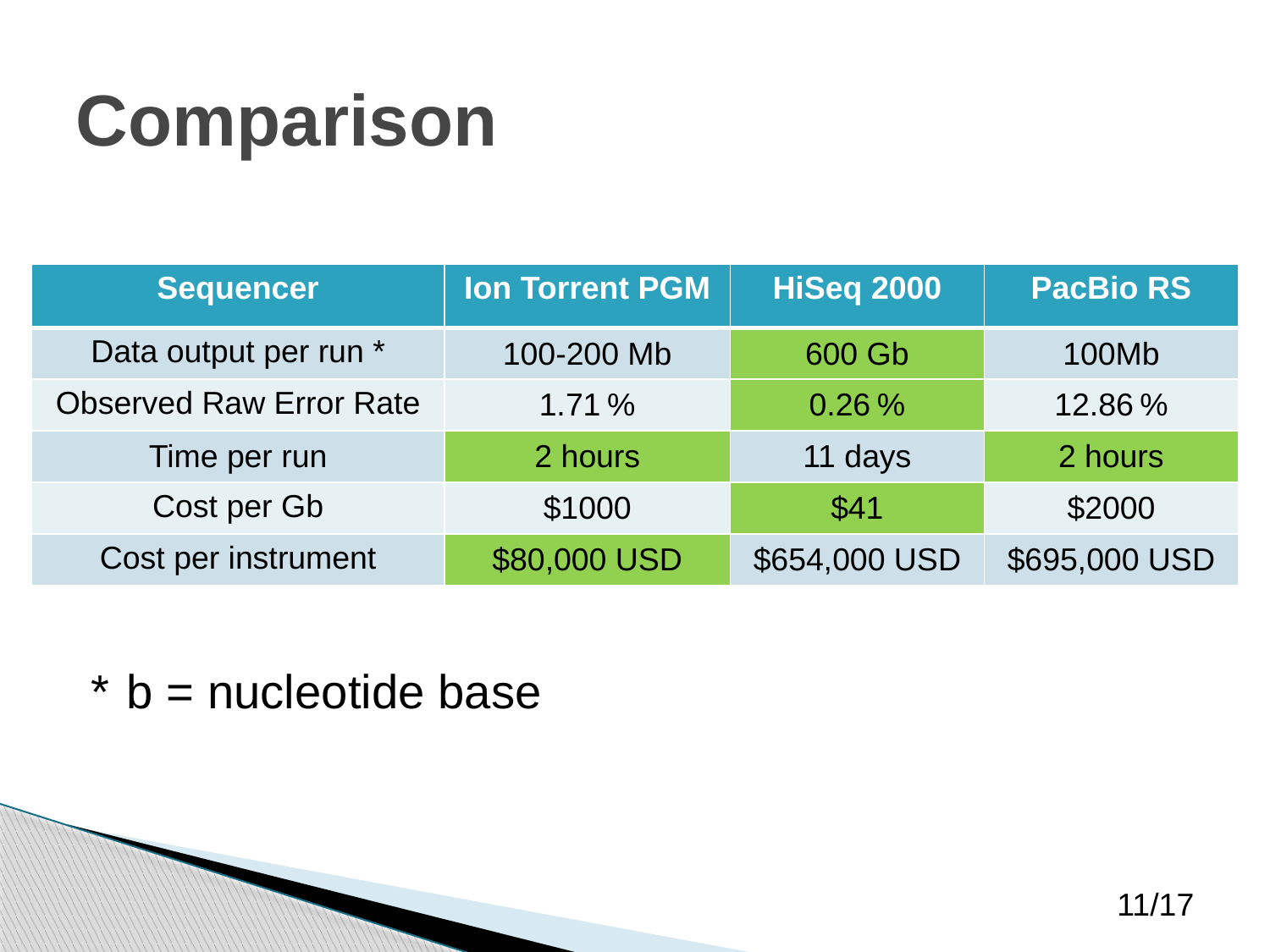

# Comparison

*	b = nucleotide base
| Sequencer | Ion Torrent PGM | HiSeq 2000 | PacBio RS |
| --- | --- | --- | --- |
| Data output per run \* | 100-200 Mb | 600 Gb | 100Mb |
| Observed Raw Error Rate | 1.71 % | 0.26 % | 12.86 % |
| Time per run | 2 hours | 11 days | 2 hours |
| Cost per Gb | $1000 | $41 | $2000 |
| Cost per instrument | $80,000 USD | $654,000 USD | $695,000 USD |